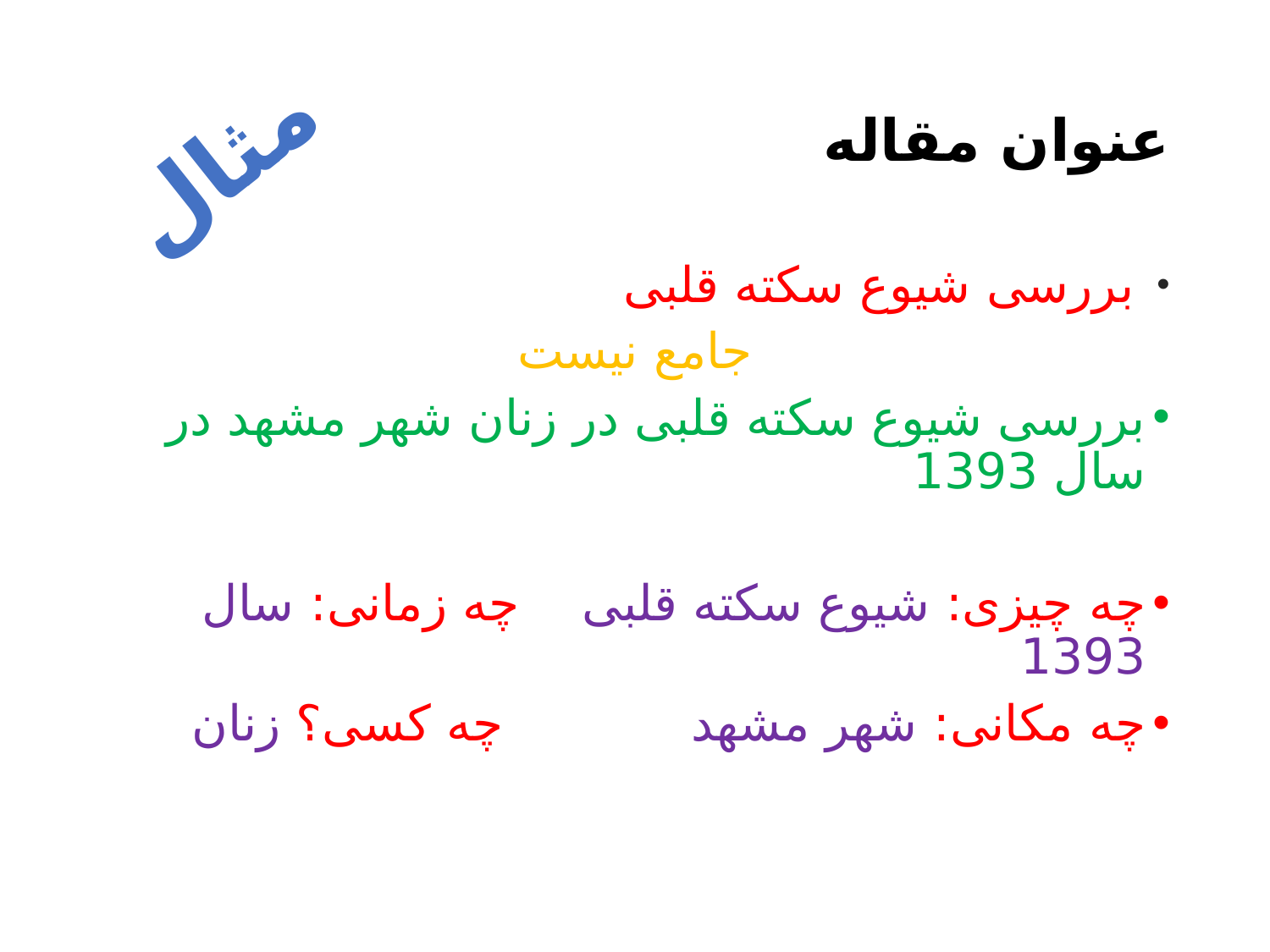

# عنوان مقاله
مثال
 بررسی شیوع سکته قلبی
جامع نیست
بررسی شیوع سکته قلبی در زنان شهر مشهد در سال 1393

چه چیزی: شیوع سکته قلبی    چه زمانی: سال 1393
چه مکانی: شهر مشهد            چه کسی؟ زنان
15 November 2021
salman.khazaei61@gmail.com
30